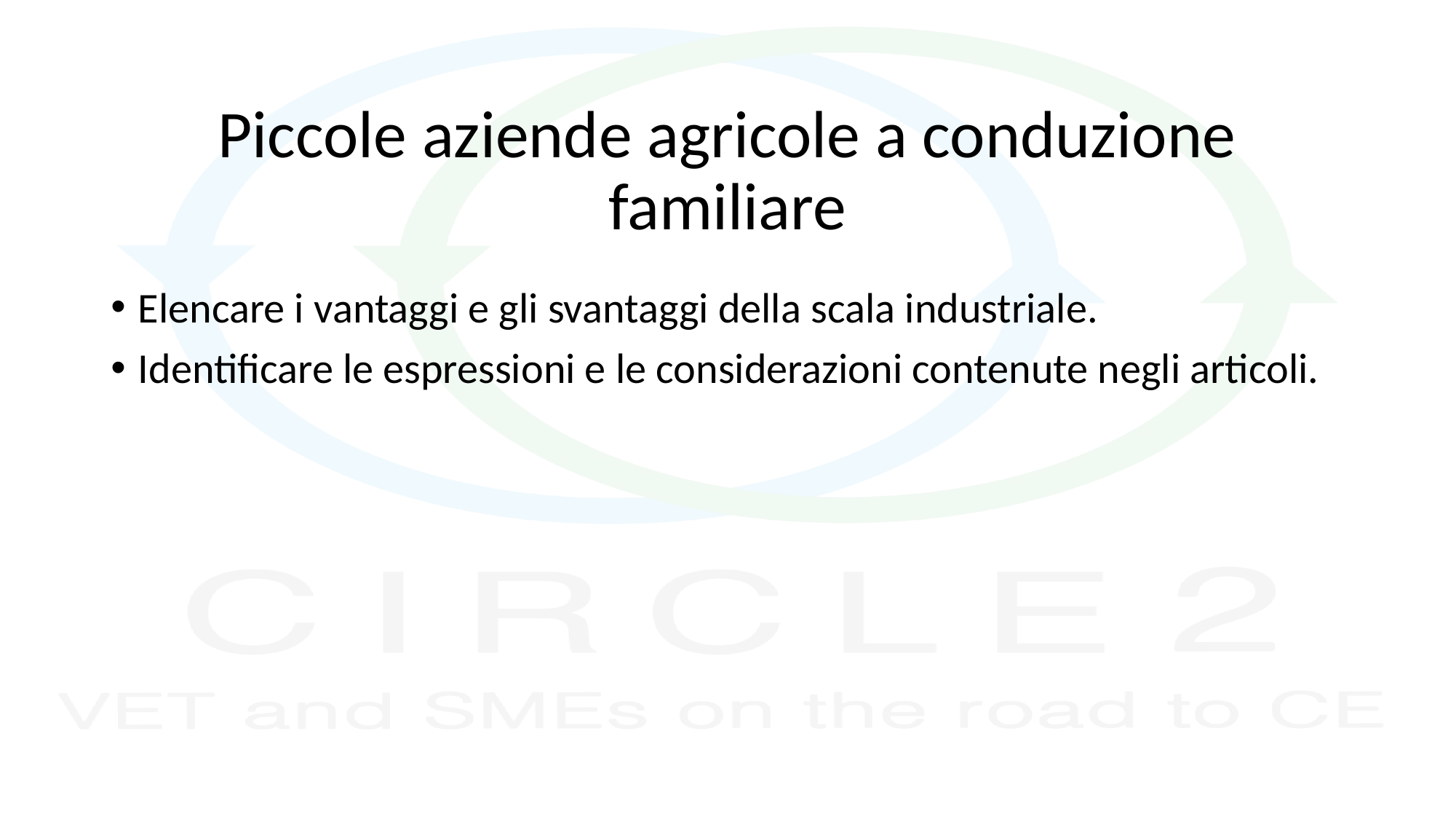

# Piccole aziende agricole a conduzione familiare
Elencare i vantaggi e gli svantaggi della scala industriale.
Identificare le espressioni e le considerazioni contenute negli articoli.